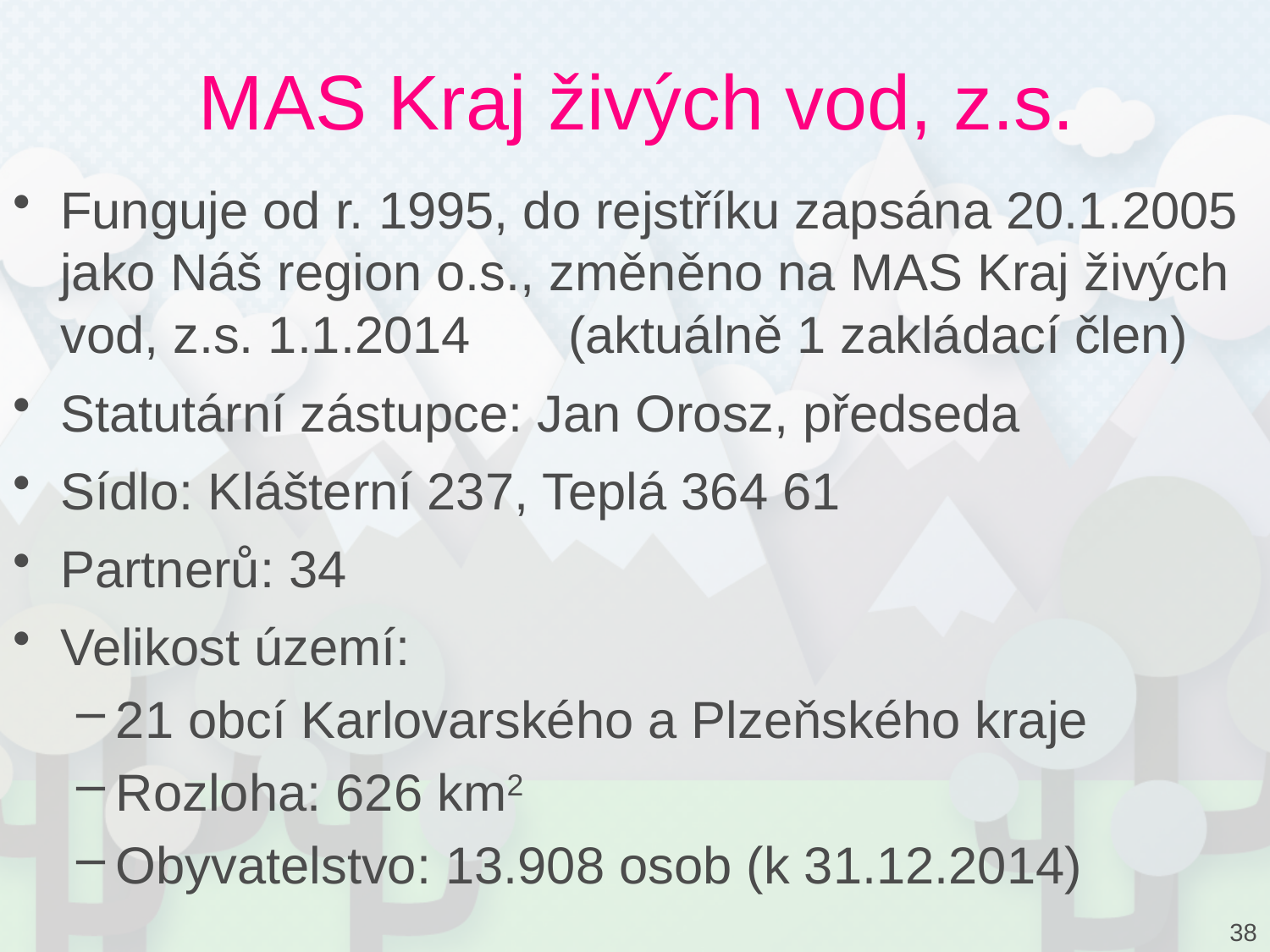

# MAS Kraj živých vod, z.s.

Funguje od r. 1995, do rejstříku zapsána 20.1.2005 jako Náš region o.s., změněno na MAS Kraj živých vod, z.s. 1.1.2014 	(aktuálně 1 zakládací člen)
Statutární zástupce: Jan Orosz, předseda
Sídlo: Klášterní 237, Teplá 364 61
Partnerů: 34
Velikost území:
21 obcí Karlovarského a Plzeňského kraje
Rozloha: 626 km2
Obyvatelstvo: 13.908 osob (k 31.12.2014)

38